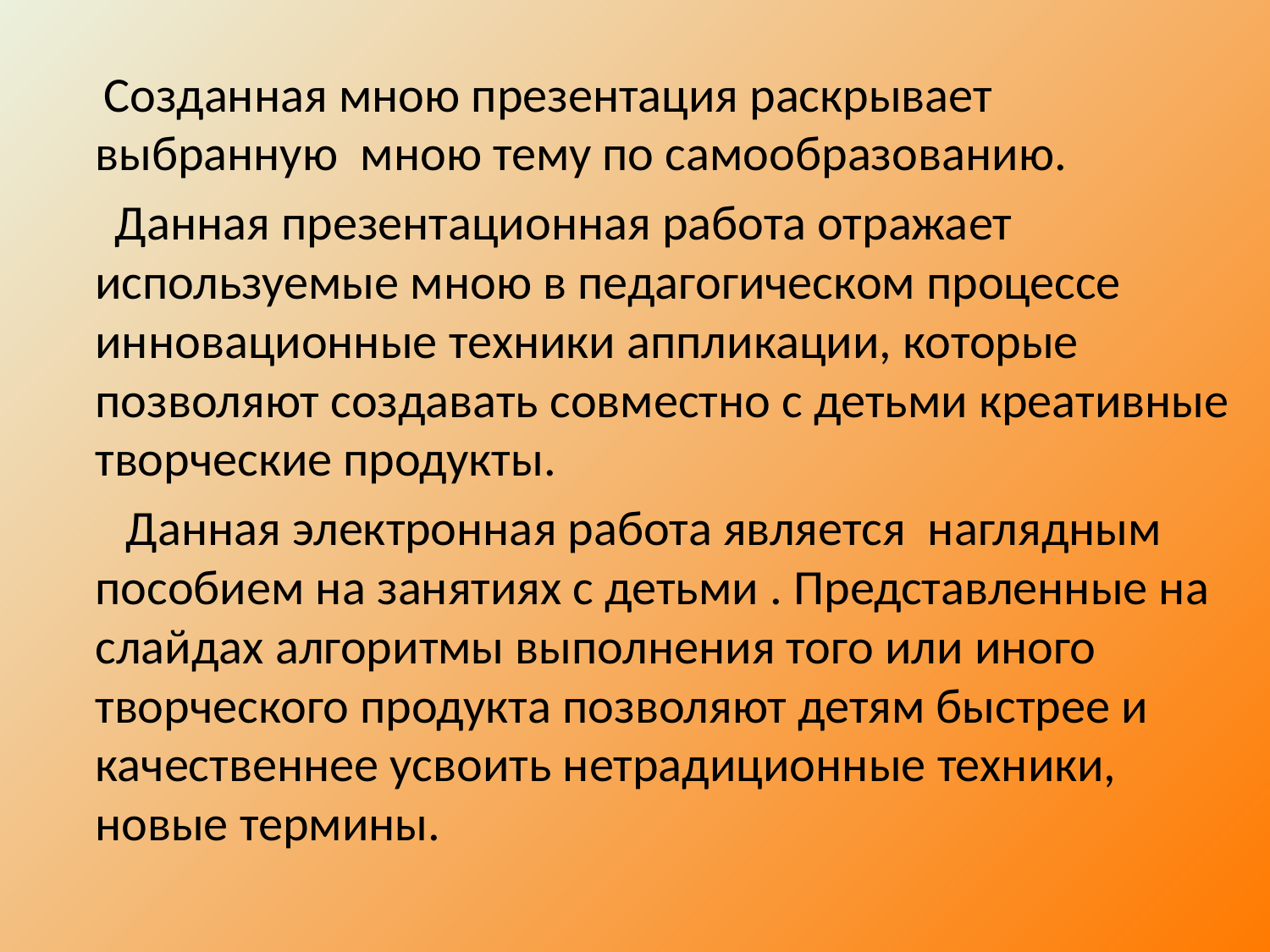

#
     Созданная мною презентация раскрывает выбранную  мною тему по самообразованию.
      Данная презентационная работа отражает используемые мною в педагогическом процессе инновационные техники аппликации, которые позволяют создавать совместно с детьми креативные творческие продукты.
       Данная электронная работа является  наглядным пособием на занятиях с детьми . Представленные на слайдах алгоритмы выполнения того или иного творческого продукта позволяют детям быстрее и качественнее усвоить нетрадиционные техники, новые термины.